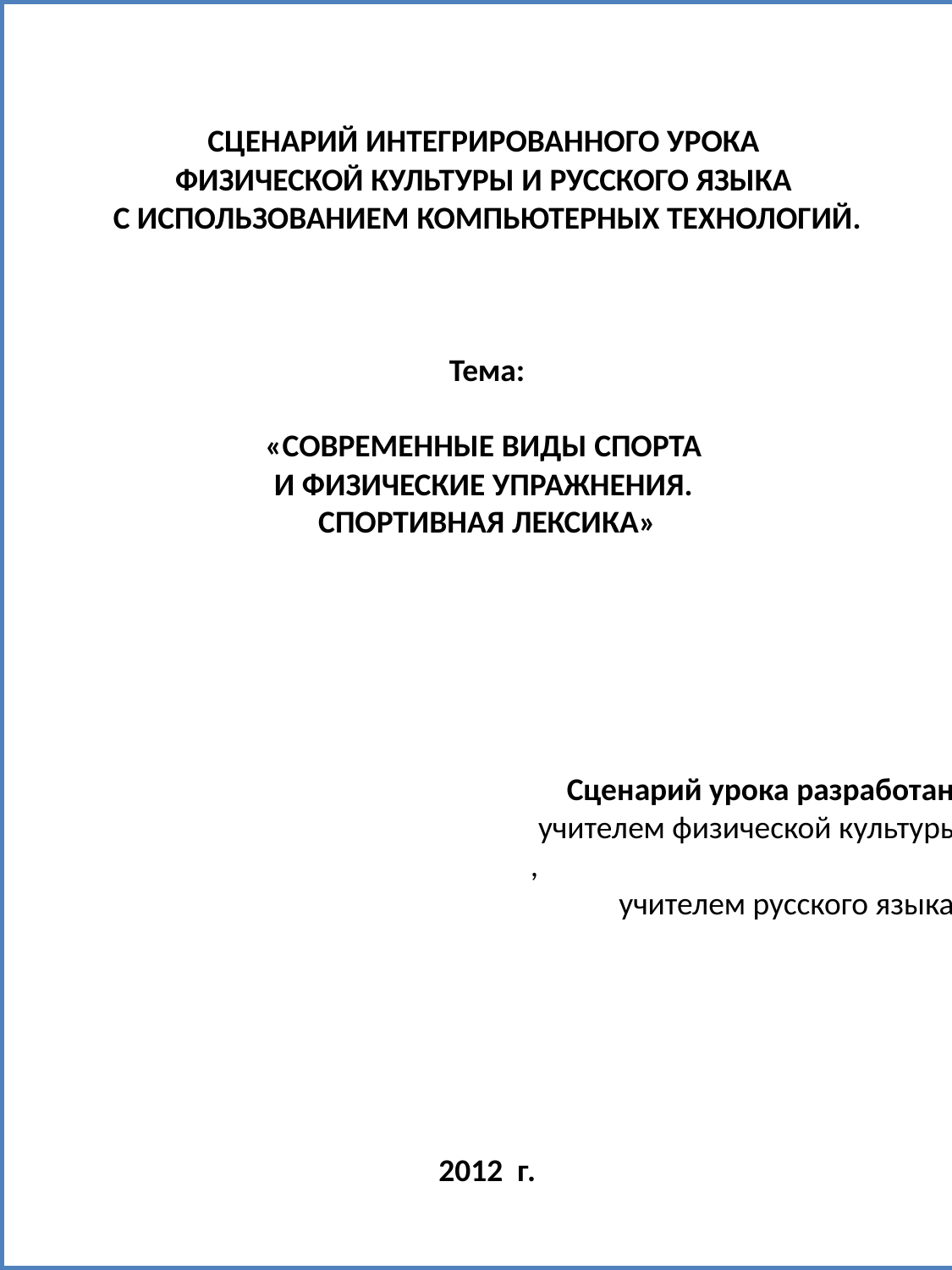

СЦЕНАРИЙ ИНТЕГРИРОВАННОГО УРОКА
ФИЗИЧЕСКОЙ КУЛЬТУРЫ И РУССКОГО ЯЗЫКА
С ИСПОЛЬЗОВАНИЕМ КОМПЬЮТЕРНЫХ ТЕХНОЛОГИЙ.

Тема:

«СОВРЕМЕННЫЕ ВИДЫ СПОРТА
И ФИЗИЧЕСКИЕ УПРАЖНЕНИЯ.
СПОРТИВНАЯ ЛЕКСИКА»

Сценарий урока разработан
учителем физической культуры
                                                                        ,
учителем русского языка

2012  г.